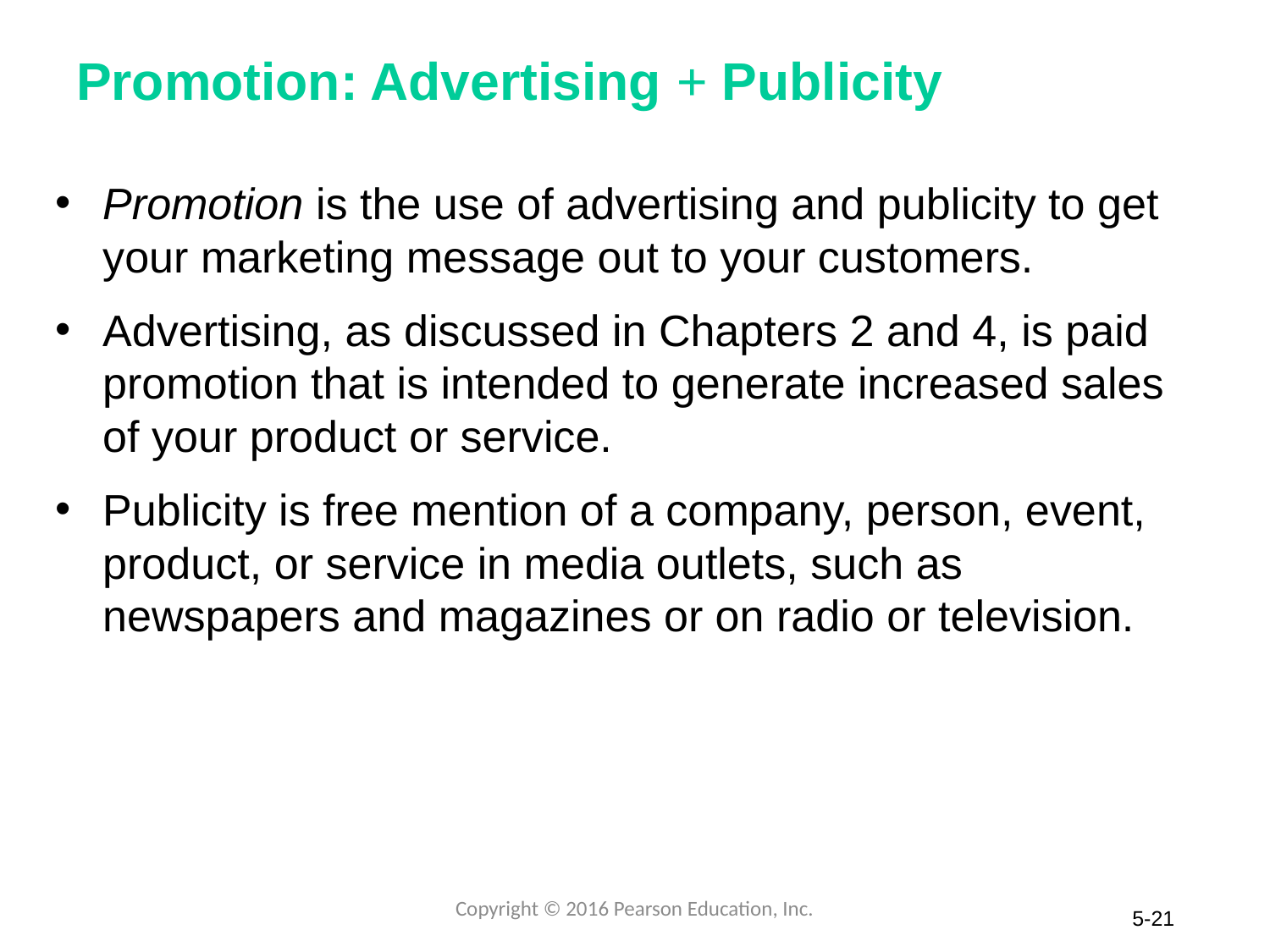

# Promotion: Advertising + Publicity
Promotion is the use of advertising and publicity to get your marketing message out to your customers.

Advertising, as discussed in Chapters 2 and 4, is paid promotion that is intended to generate increased sales of your product or service.

Publicity is free mention of a company, person, event, product, or service in media outlets, such as newspapers and magazines or on radio or television.
Copyright © 2016 Pearson Education, Inc.